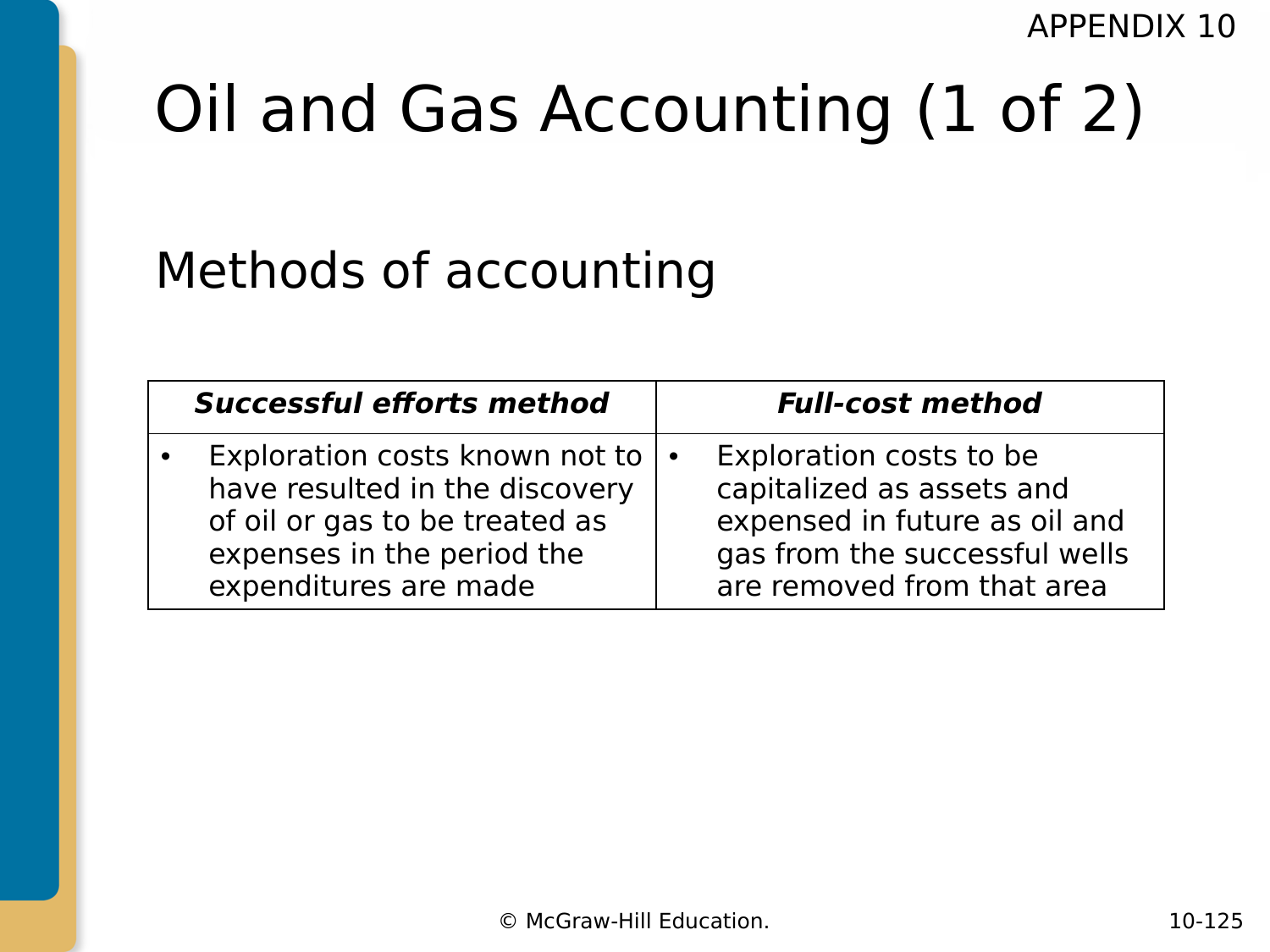

APPENDIX 10
# Oil and Gas Accounting (1 of 2)
 Methods of accounting
| Successful efforts method | Full-cost method |
| --- | --- |
| Exploration costs known not to have resulted in the discovery of oil or gas to be treated as expenses in the period the expenditures are made | Exploration costs to be capitalized as assets and expensed in future as oil and gas from the successful wells are removed from that area |